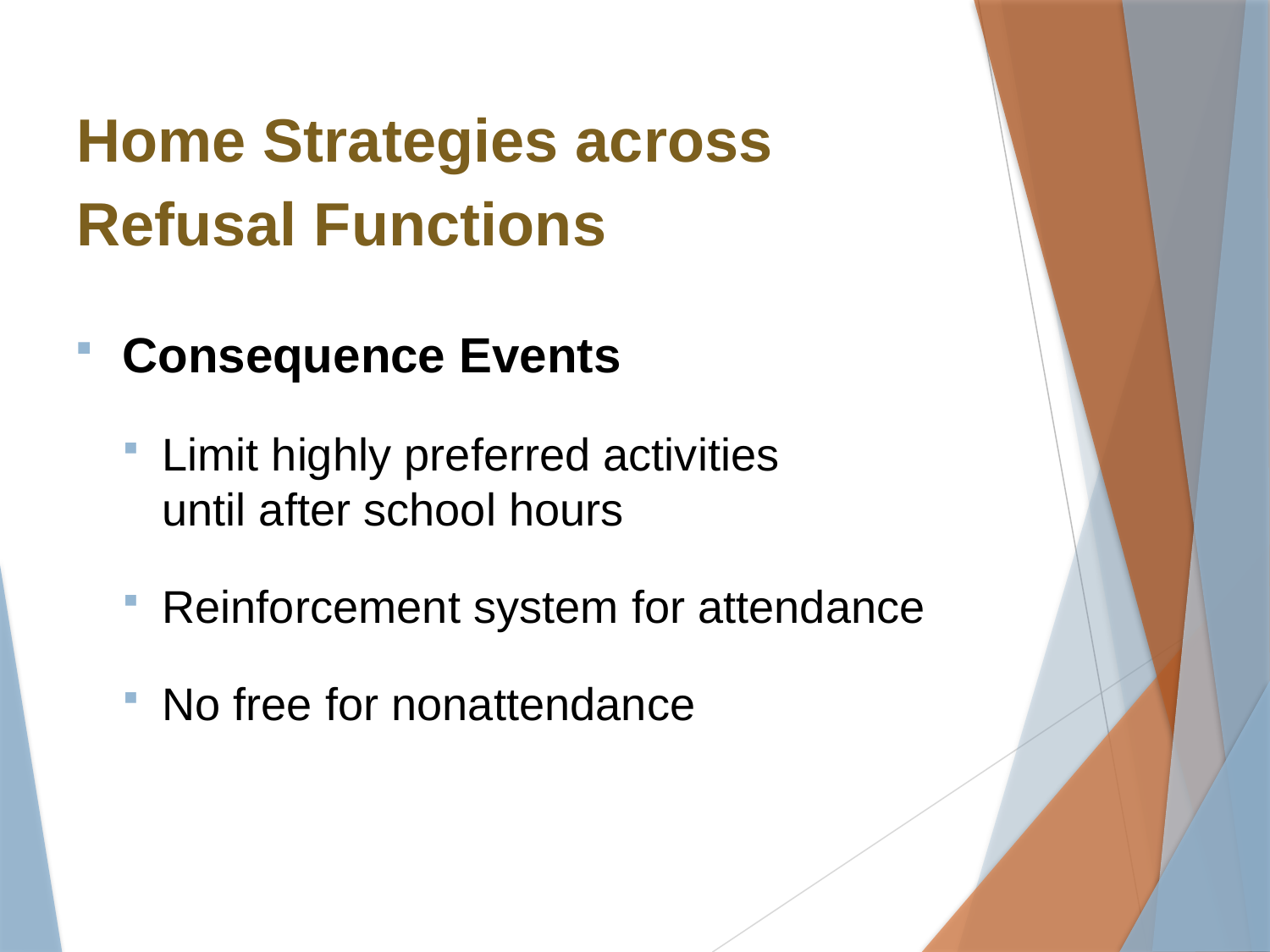

# Home Strategies across Refusal Functions
Consequence Events
Limit highly preferred activities                 until after school hours
Reinforcement system for attendance
No free for nonattendance